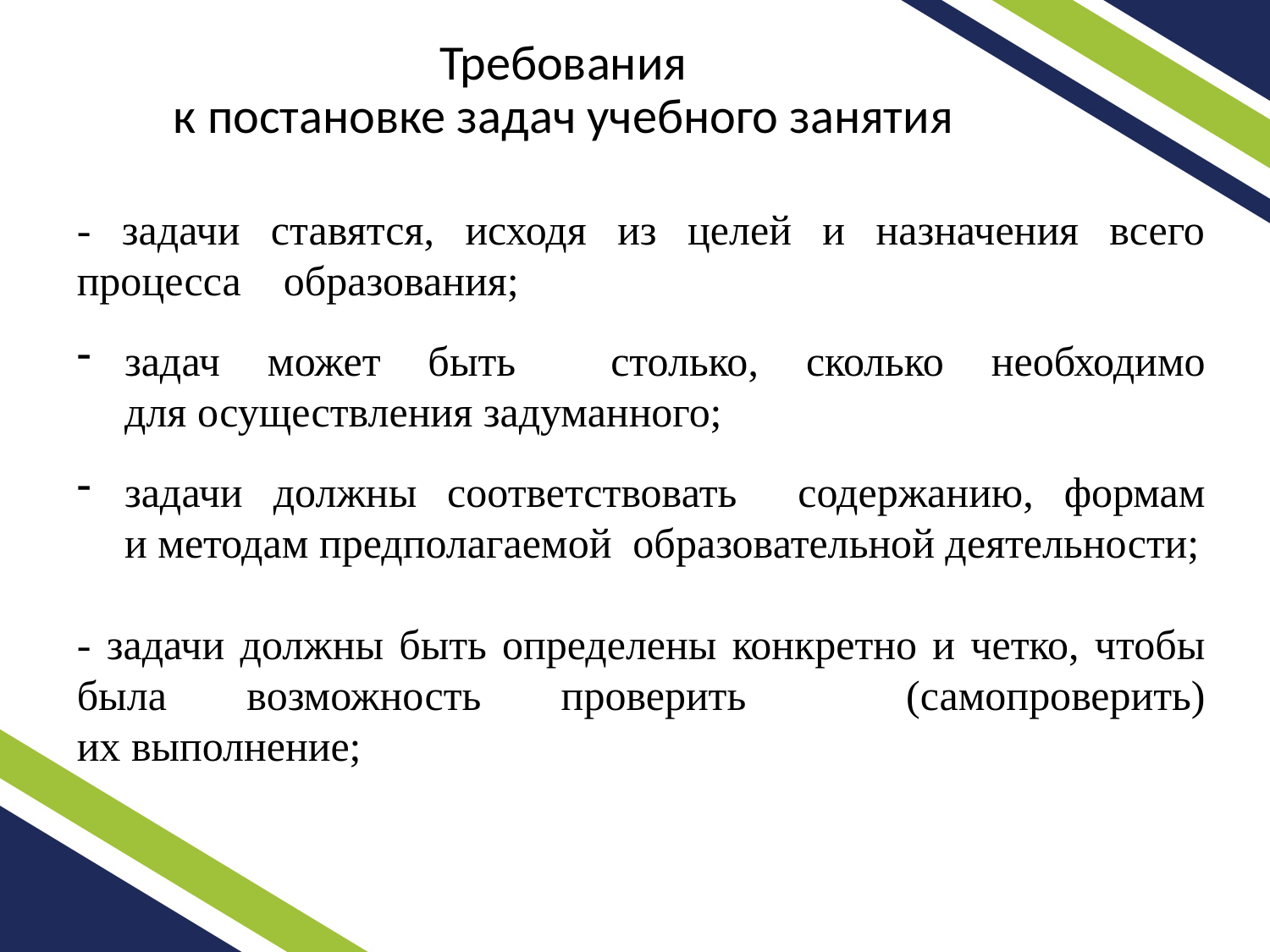

# Требования к постановке задач учебного занятия
- задачи ставятся, исходя из целей и назначения всего процесса    образования;

задач может быть  столько, сколько необходимо
для осуществления задуманного;

задачи должны соответствовать  содержанию, формам
и методам предполагаемой  образовательной деятельности;

- задачи должны быть определены конкретно и четко, чтобы была возможность проверить  (самопроверить)
их выполнение;